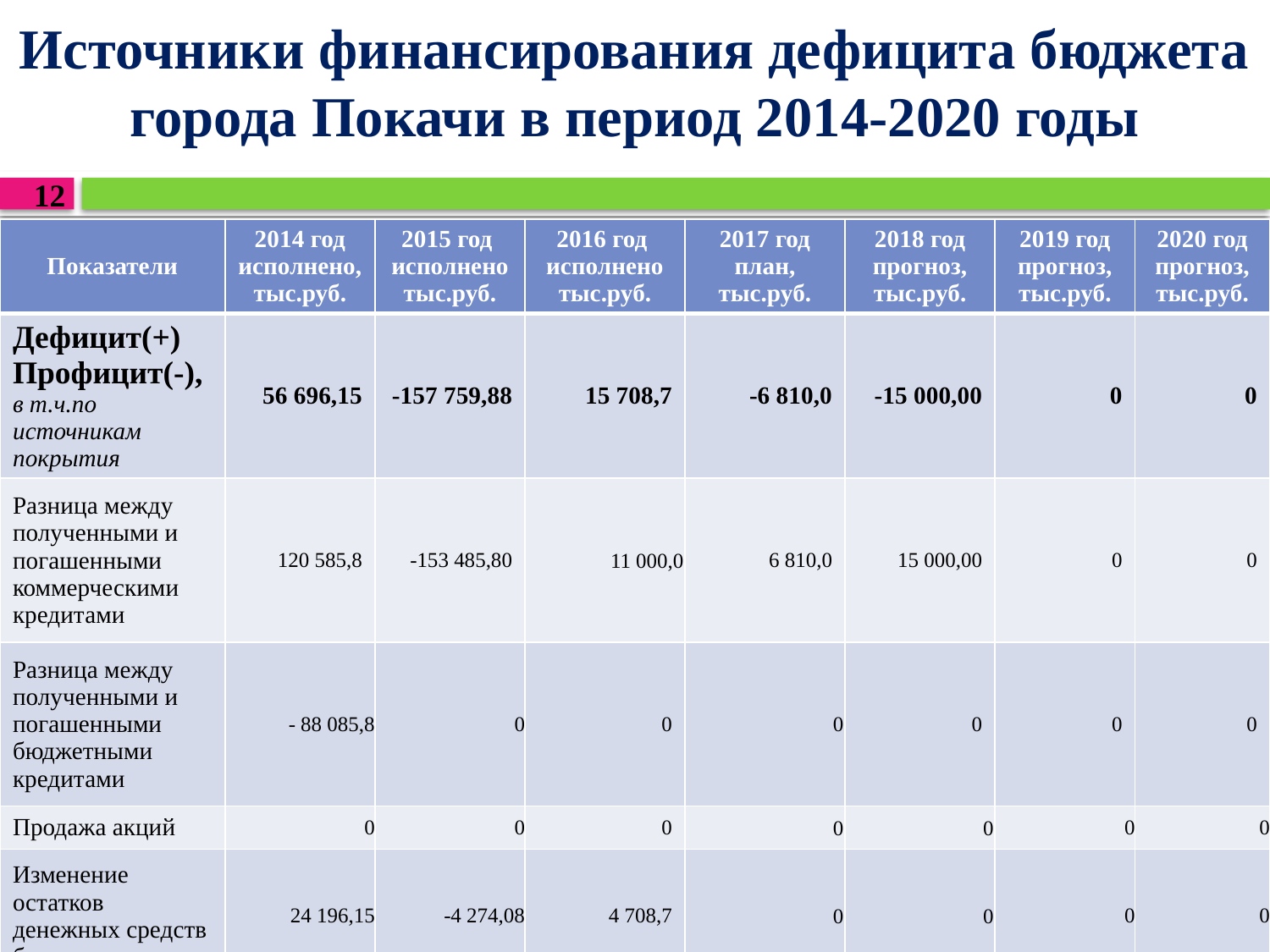

# Источники финансирования дефицита бюджета города Покачи в период 2014-2020 годы
12
| Показатели | 2014 год исполнено, тыс.руб. | 2015 год исполнено тыс.руб. | 2016 год исполнено тыс.руб. | 2017 год план, тыс.руб. | 2018 год прогноз, тыс.руб. | 2019 год прогноз, тыс.руб. | 2020 год прогноз, тыс.руб. |
| --- | --- | --- | --- | --- | --- | --- | --- |
| Дефицит(+) Профицит(-), в т.ч.по источникам покрытия | 56 696,15 | -157 759,88 | 15 708,7 | -6 810,0 | -15 000,00 | 0 | 0 |
| Разница между полученными и погашенными коммерческими кредитами | 120 585,8 | -153 485,80 | 11 000,0 | 6 810,0 | 15 000,00 | 0 | 0 |
| Разница между полученными и погашенными бюджетными кредитами | - 88 085,8 | 0 | 0 | 0 | 0 | 0 | 0 |
| Продажа акций | 0 | 0 | 0 | 0 | 0 | 0 | 0 |
| Изменение остатков денежных средств бюджета | 24 196,15 | -4 274,08 | 4 708,7 | 0 | 0 | 0 | 0 |